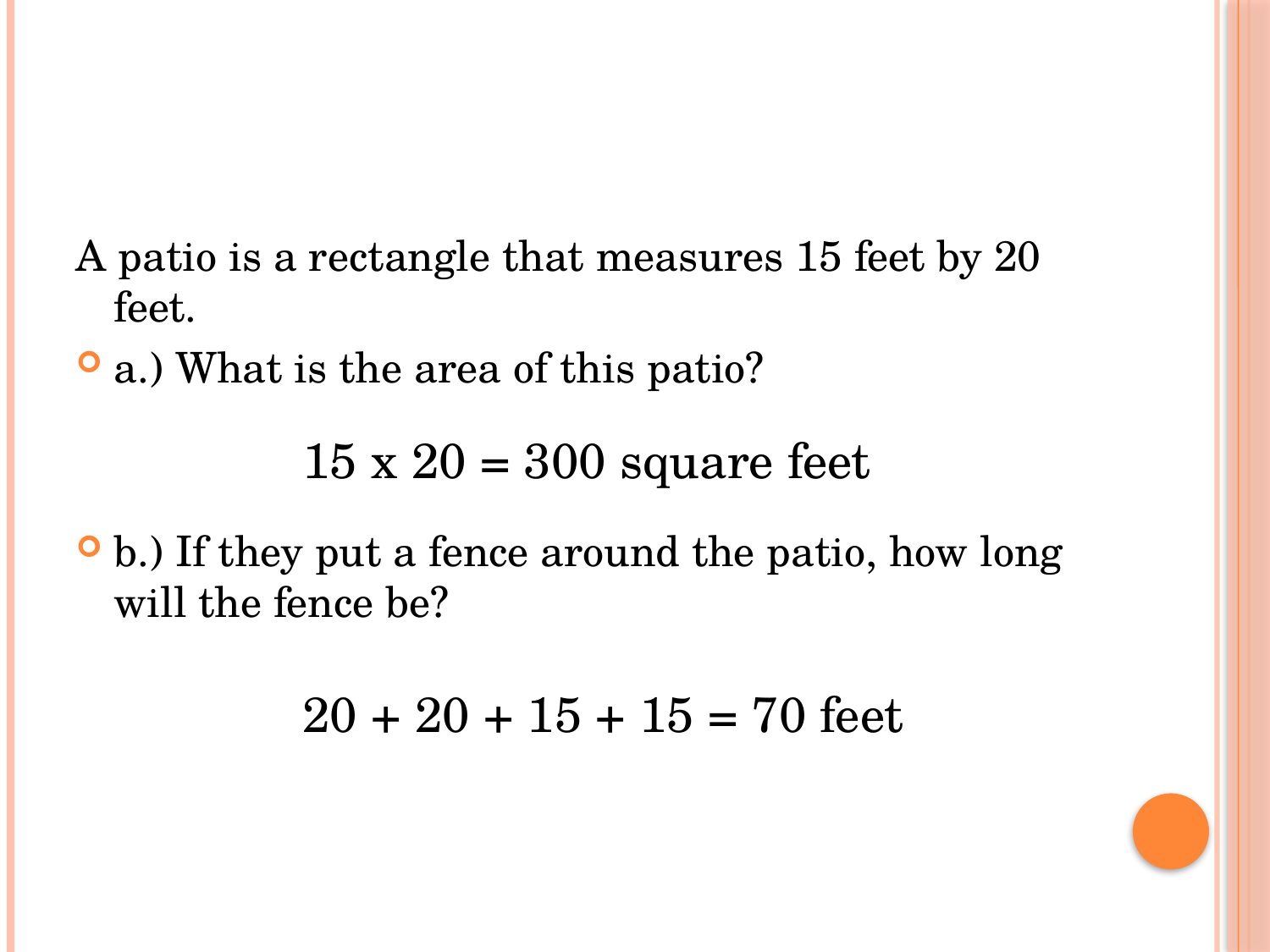

#
A patio is a rectangle that measures 15 feet by 20 feet.
a.) What is the area of this patio?

b.) If they put a fence around the patio, how long will the fence be?
15 x 20 = 300 square feet
20 + 20 + 15 + 15 = 70 feet